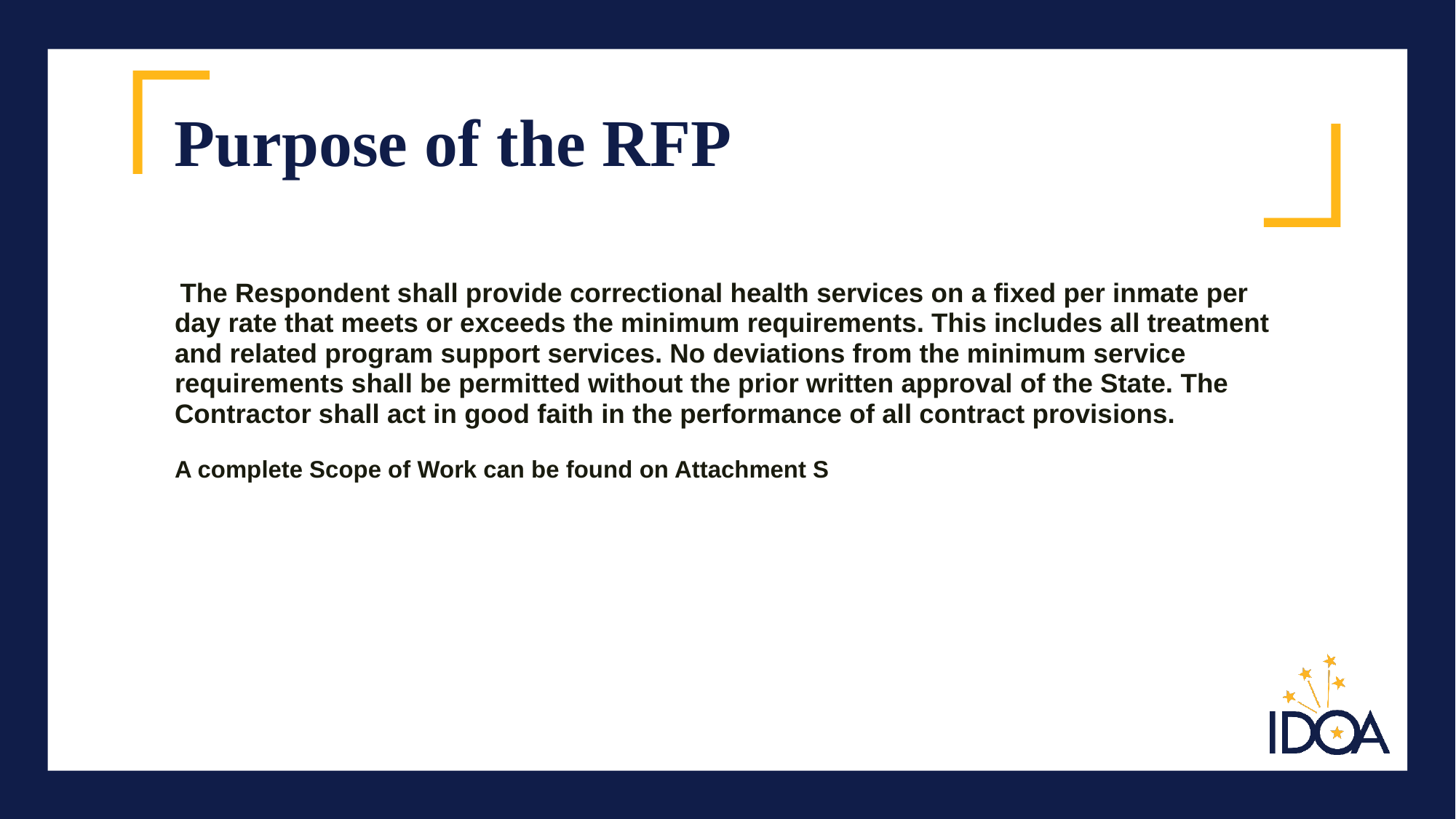

# Purpose of the RFP
 The Respondent shall provide correctional health services on a fixed per inmate per day rate that meets or exceeds the minimum requirements. This includes all treatment and related program support services. No deviations from the minimum service requirements shall be permitted without the prior written approval of the State. The Contractor shall act in good faith in the performance of all contract provisions.

A complete Scope of Work can be found on Attachment S